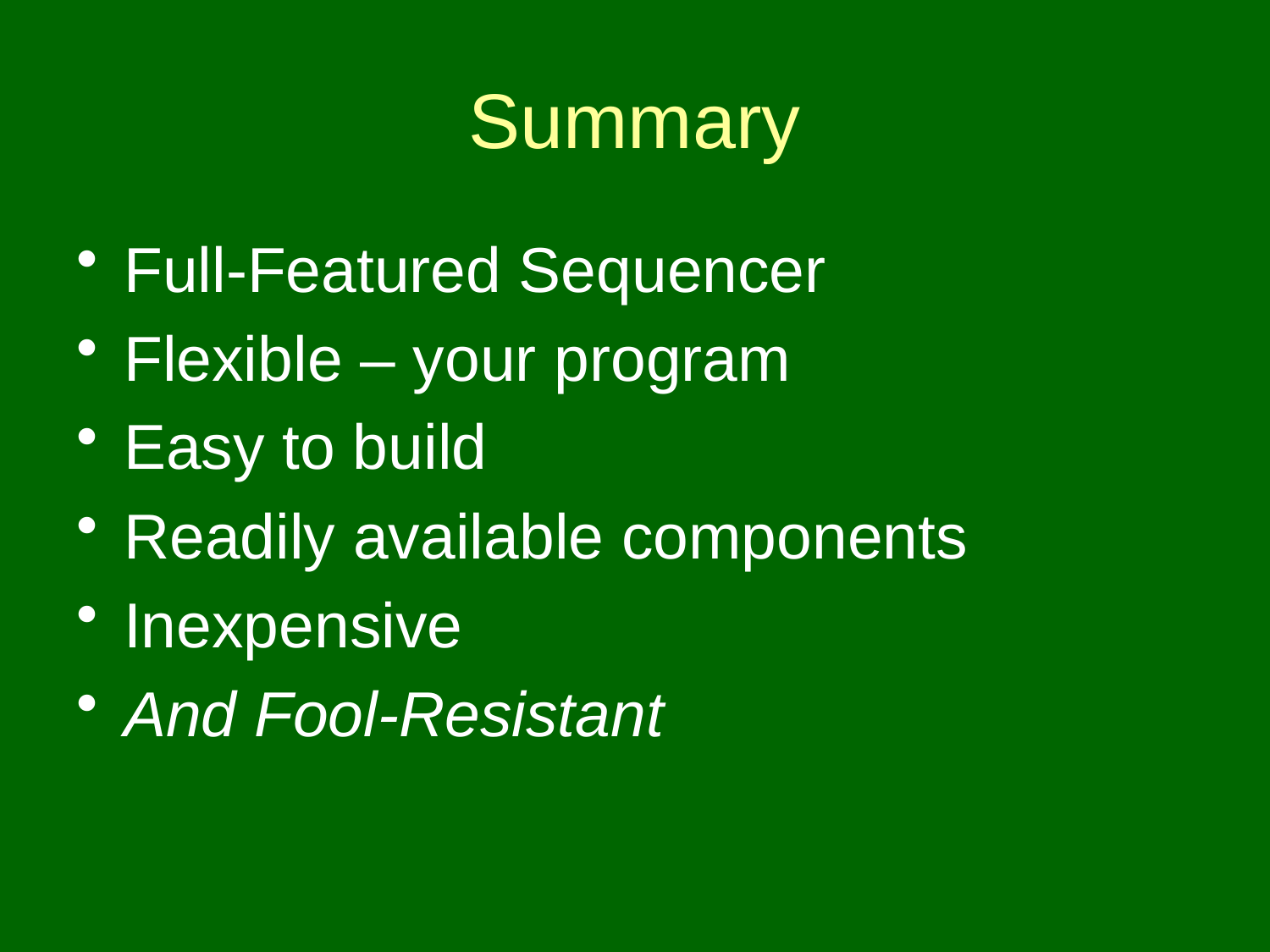

# Summary
Full-Featured Sequencer
Flexible – your program
Easy to build
Readily available components
Inexpensive
And Fool-Resistant